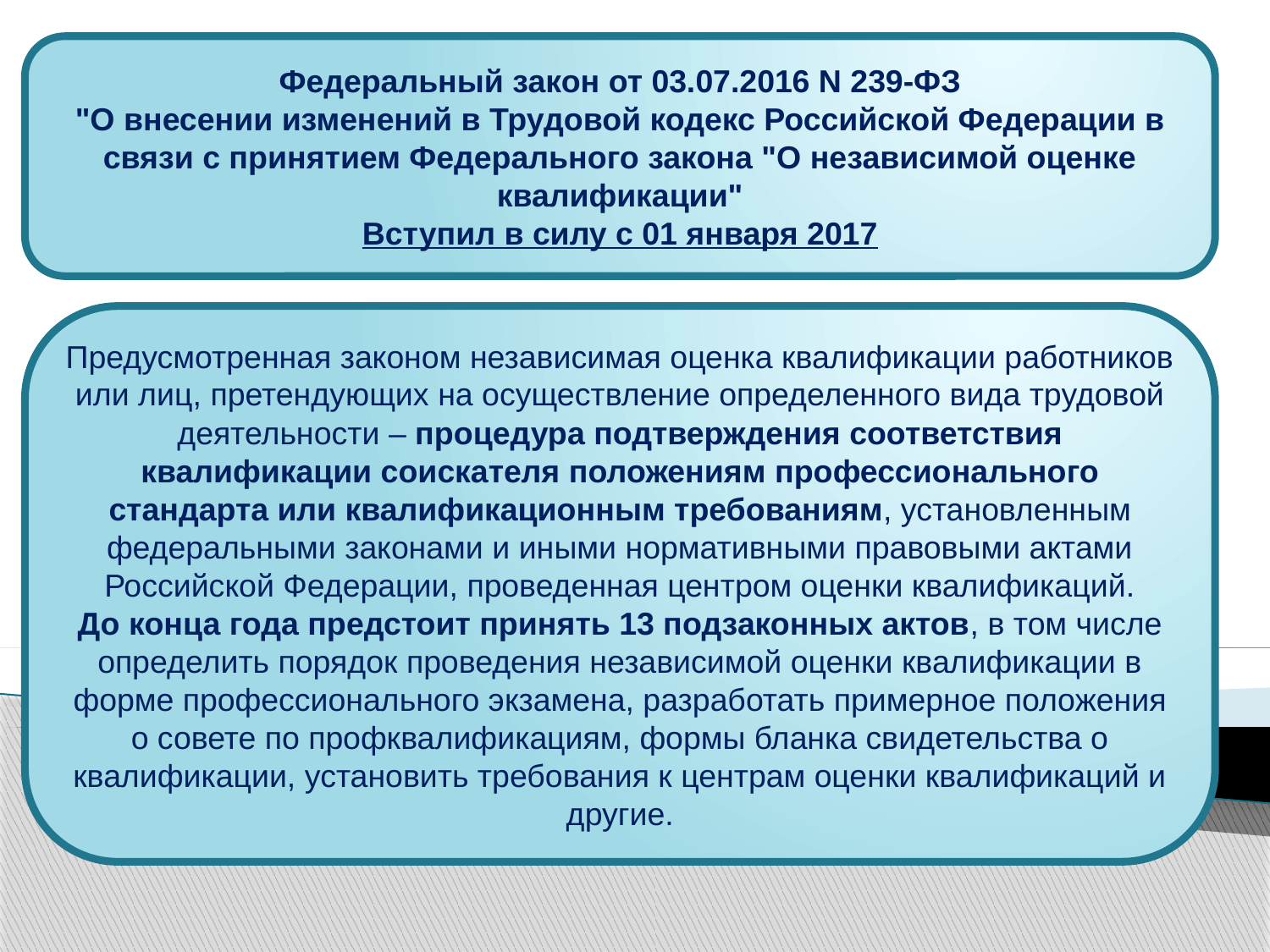

Федеральный закон от 03.07.2016 N 239-ФЗ
"О внесении изменений в Трудовой кодекс Российской Федерации в связи с принятием Федерального закона "О независимой оценке квалификации"
Вступил в силу с 01 января 2017
Предусмотренная законом независимая оценка квалификации работников или лиц, претендующих на осуществление определенного вида трудовой деятельности – процедура подтверждения соответствия квалификации соискателя положениям профессионального стандарта или квалификационным требованиям, установленным федеральными законами и иными нормативными правовыми актами Российской Федерации, проведенная центром оценки квалификаций.
До конца года предстоит принять 13 подзаконных актов, в том числе определить порядок проведения независимой оценки квалификации в форме профессионального экзамена, разработать примерное положения о совете по профквалификациям, формы бланка свидетельства о квалификации, установить требования к центрам оценки квалификаций и другие.